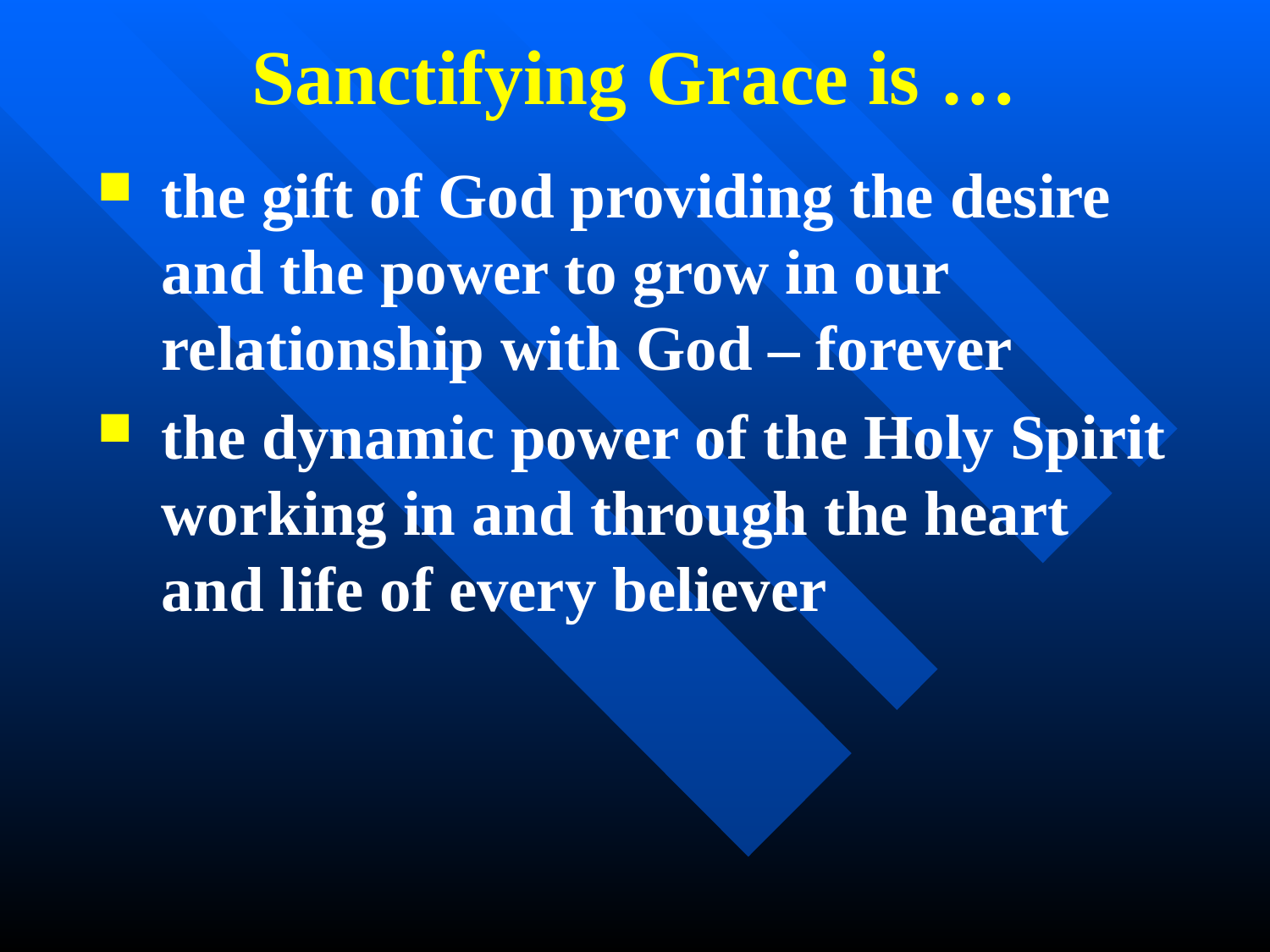

Sanctifying Grace is …
the gift of God providing the desire and the power to grow in our relationship with God – forever
the dynamic power of the Holy Spirit working in and through the heart and life of every believer